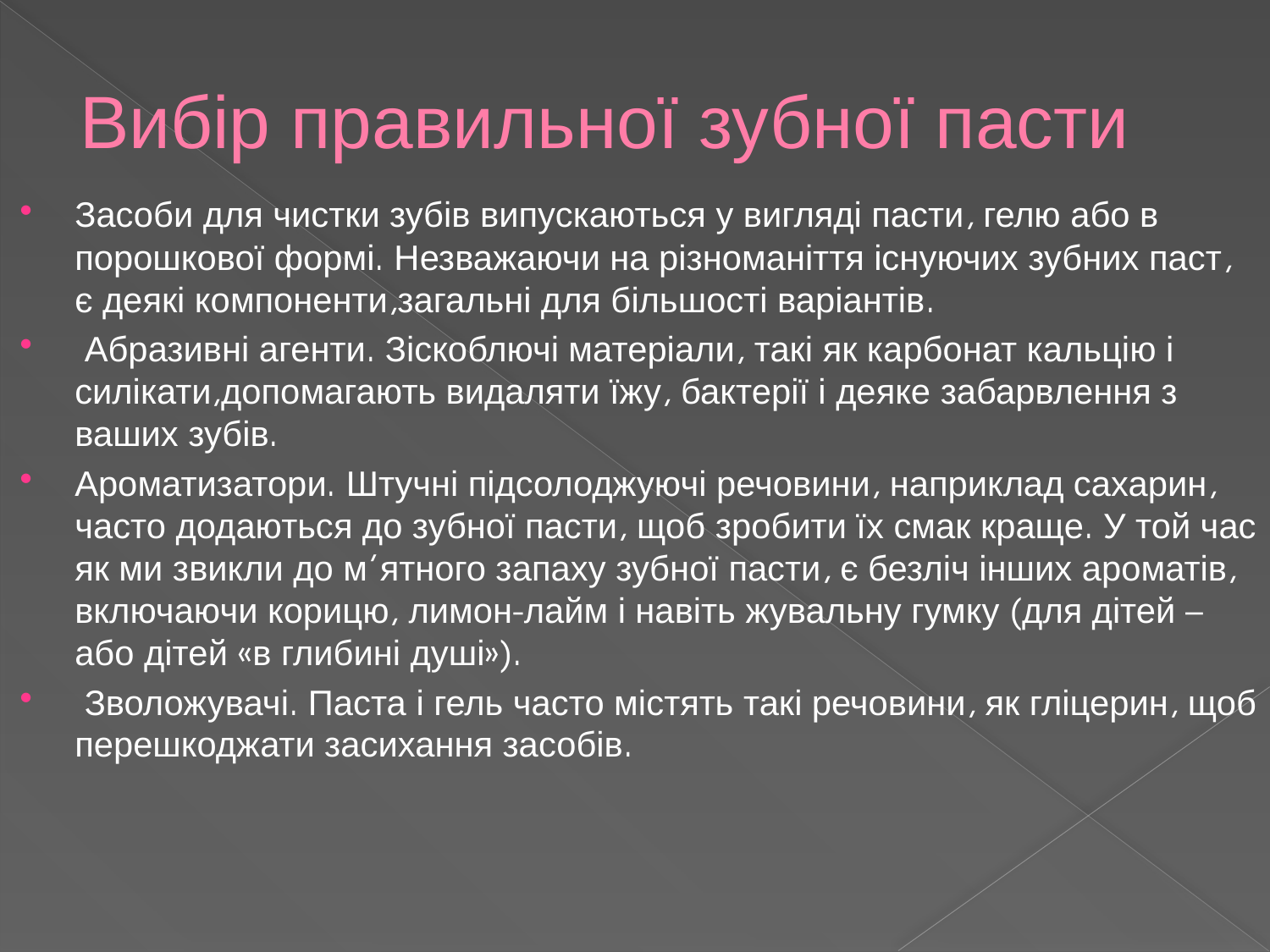

# Вибір правильної зубної пасти
Засоби для чистки зубів випускаються у вигляді пасти, гелю або в порошкової формі. Незважаючи на різноманіття існуючих зубних паст, є деякі компоненти,загальні для більшості варіантів.
 Абразивні агенти. Зіскоблючі матеріали, такі як карбонат кальцію і силікати,допомагають видаляти їжу, бактерії і деяке забарвлення з ваших зубів.
Ароматизатори. Штучні підсолоджуючі речовини, наприклад сахарин, часто додаються до зубної пасти, щоб зробити їх смак краще. У той час як ми звикли до м’ятного запаху зубної пасти, є безліч інших ароматів, включаючи корицю, лимон-лайм і навіть жувальну гумку (для дітей – або дітей «в глибині душі»).
 Зволожувачі. Паста і гель часто містять такі речовини, як гліцерин, щоб перешкоджати засихання засобів.